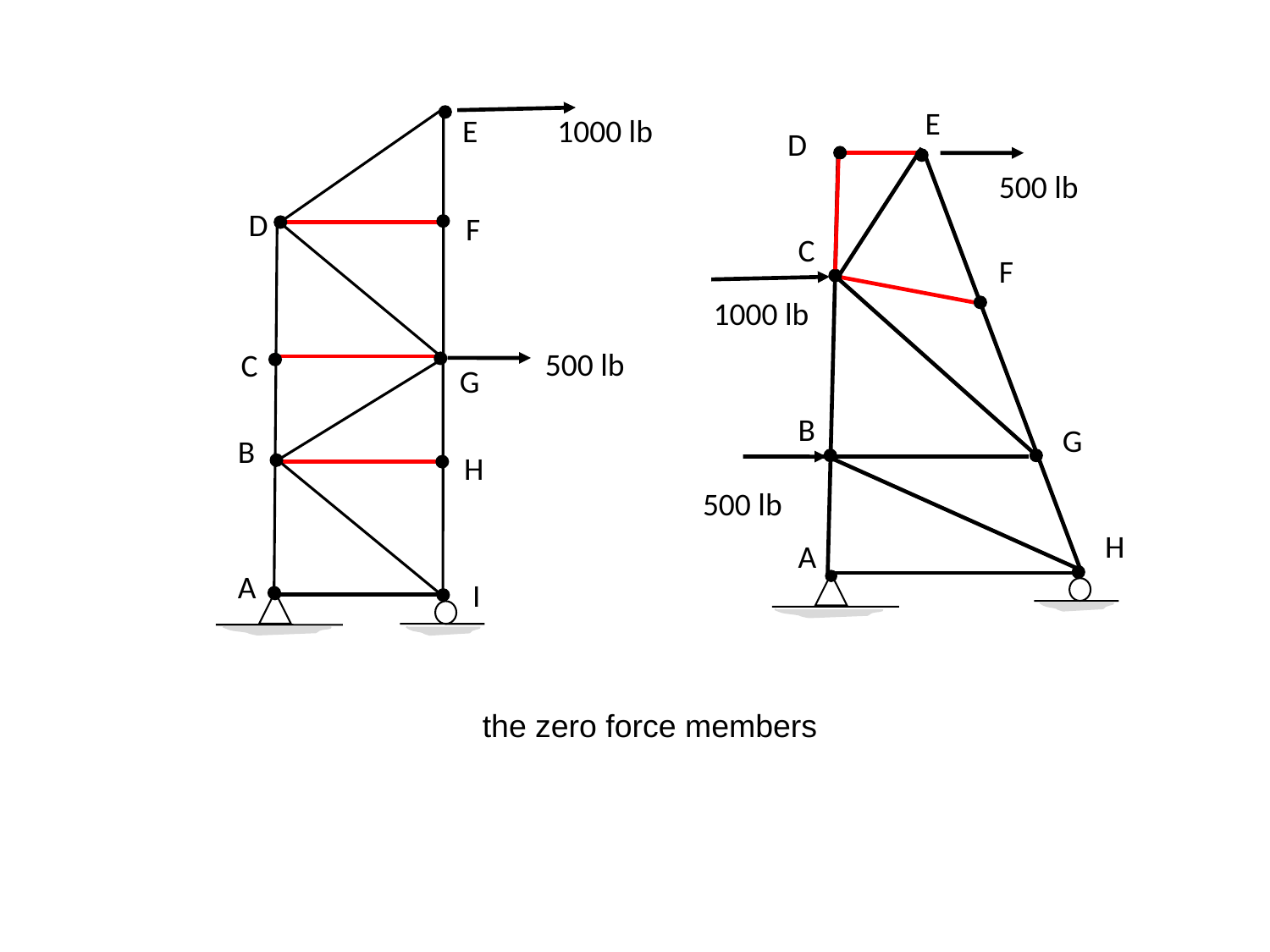

E
E
1000 lb

D

500 lb
D
F

C
F

1000 lb

500 lb
C

G

B

G

B
H

500 lb
H
A
A

I

the zero force members